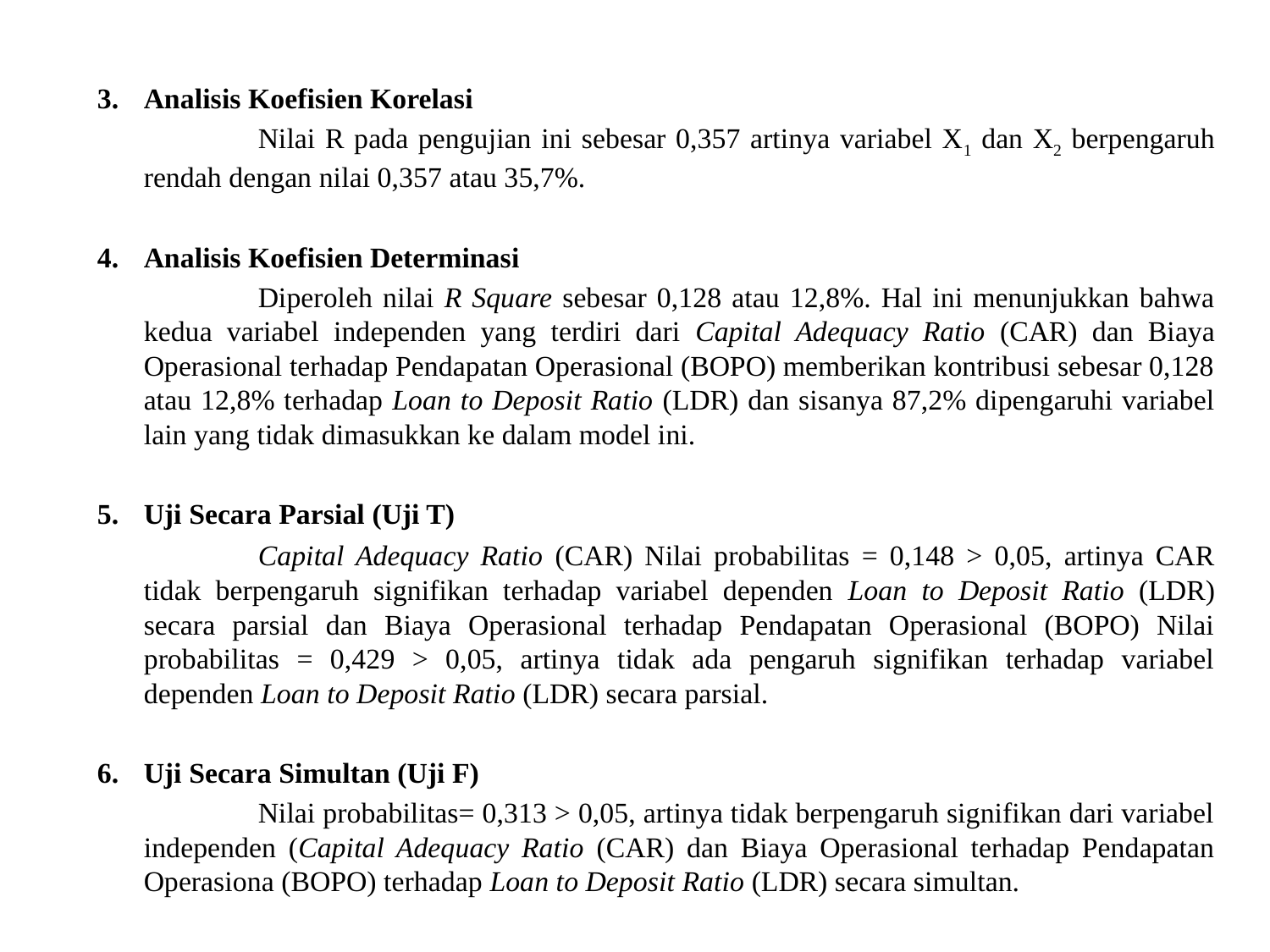

#
Analisis Koefisien Korelasi
		Nilai R pada pengujian ini sebesar 0,357 artinya variabel X1 dan X2 berpengaruh rendah dengan nilai 0,357 atau 35,7%.

Analisis Koefisien Determinasi
		Diperoleh nilai R Square sebesar 0,128 atau 12,8%. Hal ini menunjukkan bahwa kedua variabel independen yang terdiri dari Capital Adequacy Ratio (CAR) dan Biaya Operasional terhadap Pendapatan Operasional (BOPO) memberikan kontribusi sebesar 0,128 atau 12,8% terhadap Loan to Deposit Ratio (LDR) dan sisanya 87,2% dipengaruhi variabel lain yang tidak dimasukkan ke dalam model ini.

5. 	Uji Secara Parsial (Uji T)
		Capital Adequacy Ratio (CAR) Nilai probabilitas = 0,148 > 0,05, artinya CAR tidak berpengaruh signifikan terhadap variabel dependen Loan to Deposit Ratio (LDR) secara parsial dan Biaya Operasional terhadap Pendapatan Operasional (BOPO) Nilai probabilitas = 0,429 > 0,05, artinya tidak ada pengaruh signifikan terhadap variabel dependen Loan to Deposit Ratio (LDR) secara parsial.

6. 	Uji Secara Simultan (Uji F)
		Nilai probabilitas= 0,313 > 0,05, artinya tidak berpengaruh signifikan dari variabel independen (Capital Adequacy Ratio (CAR) dan Biaya Operasional terhadap Pendapatan Operasiona (BOPO) terhadap Loan to Deposit Ratio (LDR) secara simultan.